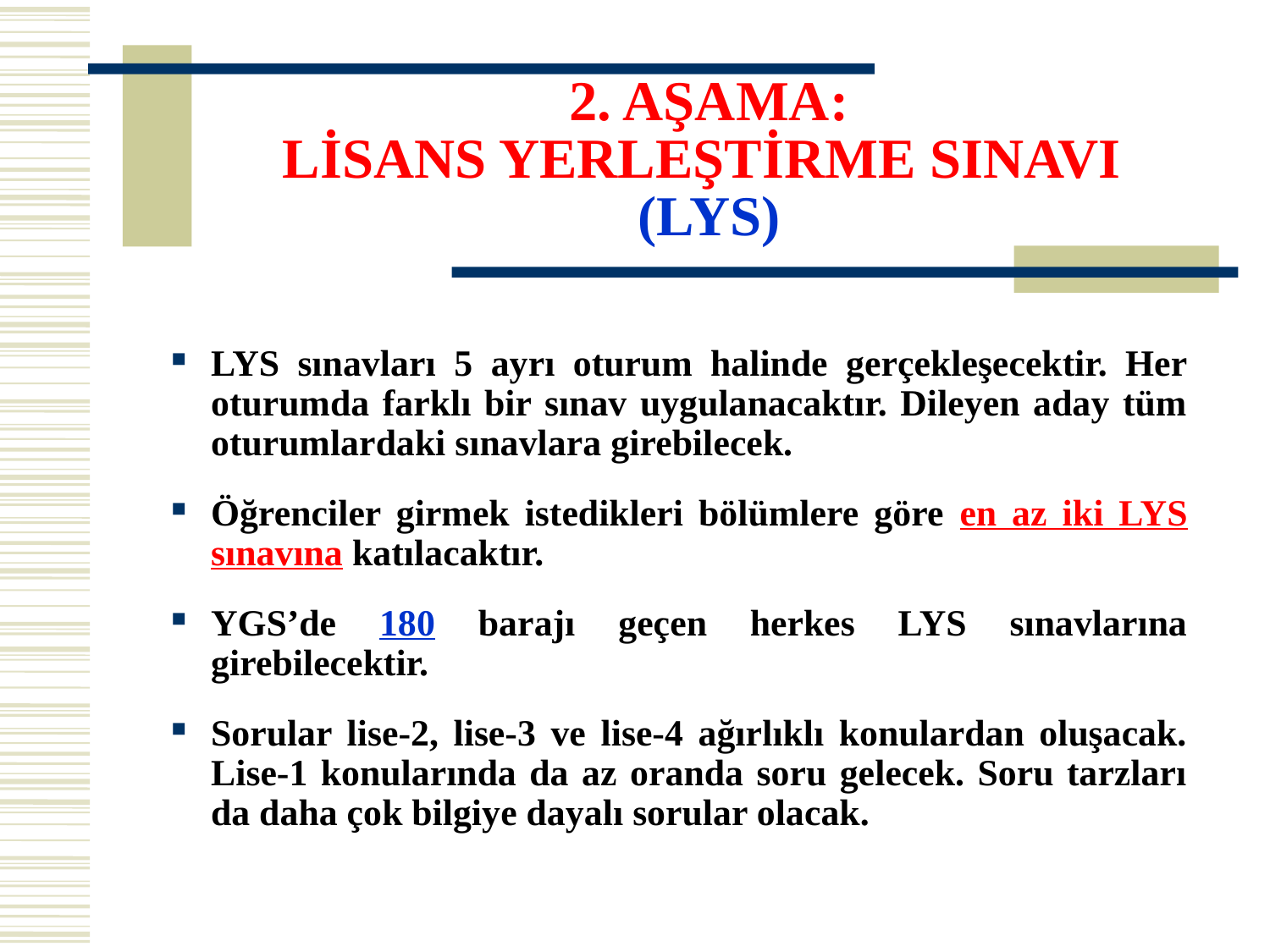

# 2. AŞAMA: LİSANS YERLEŞTİRME SINAVI (LYS)

LYS sınavları 5 ayrı oturum halinde gerçekleşecektir. Her oturumda farklı bir sınav uygulanacaktır. Dileyen aday tüm oturumlardaki sınavlara girebilecek.

Öğrenciler girmek istedikleri bölümlere göre en az iki LYS sınavına katılacaktır.

YGS’de 180 barajı geçen herkes LYS sınavlarına girebilecektir.

Sorular lise-2, lise-3 ve lise-4 ağırlıklı konulardan oluşacak. Lise-1 konularında da az oranda soru gelecek. Soru tarzları da daha çok bilgiye dayalı sorular olacak.